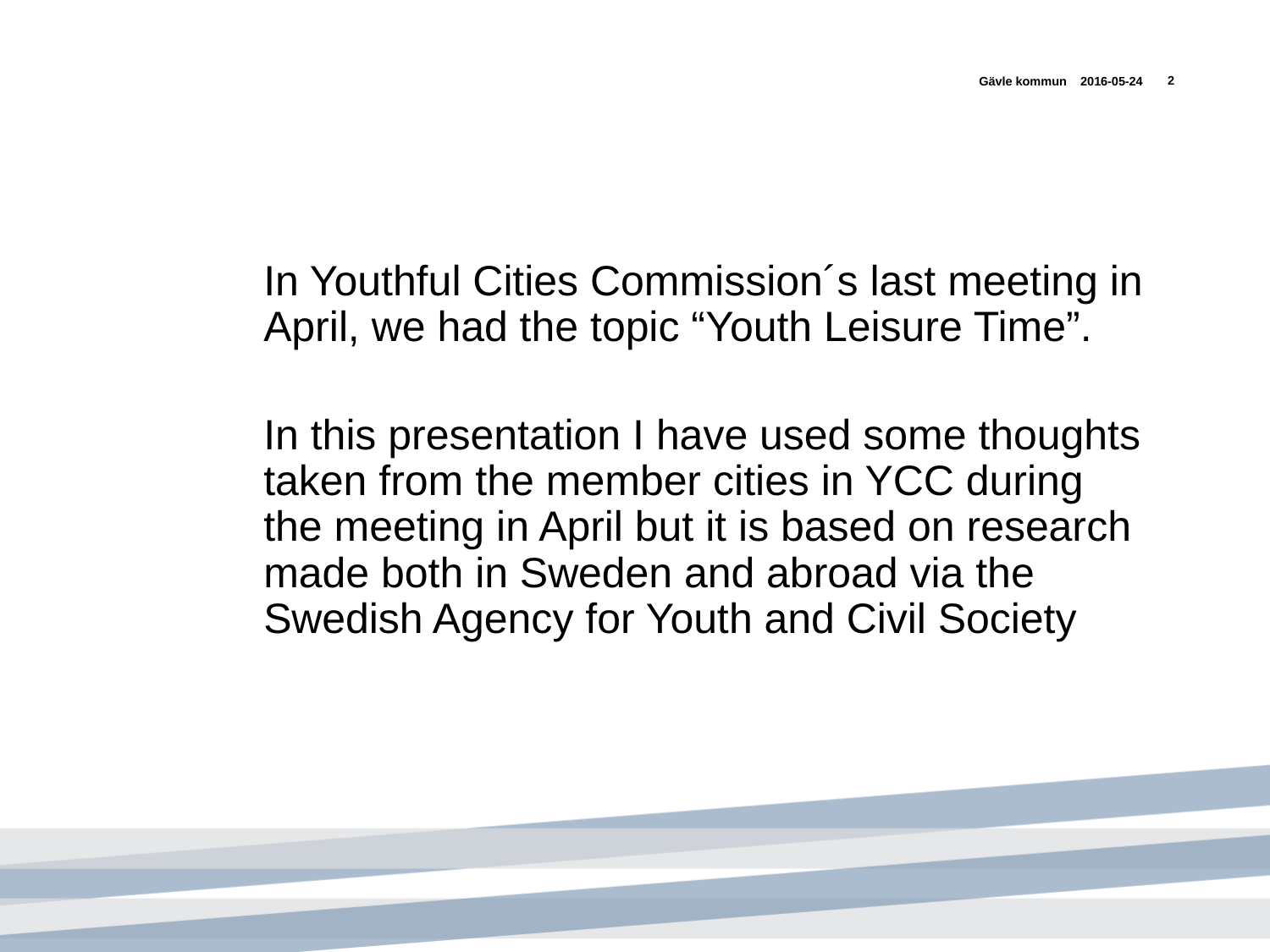

Gävle kommun
2016-05-24
2
#

In Youthful Cities Commission´s last meeting in April, we had the topic “Youth Leisure Time”.

In this presentation I have used some thoughts taken from the member cities in YCC during the meeting in April but it is based on research made both in Sweden and abroad via the Swedish Agency for Youth and Civil Society